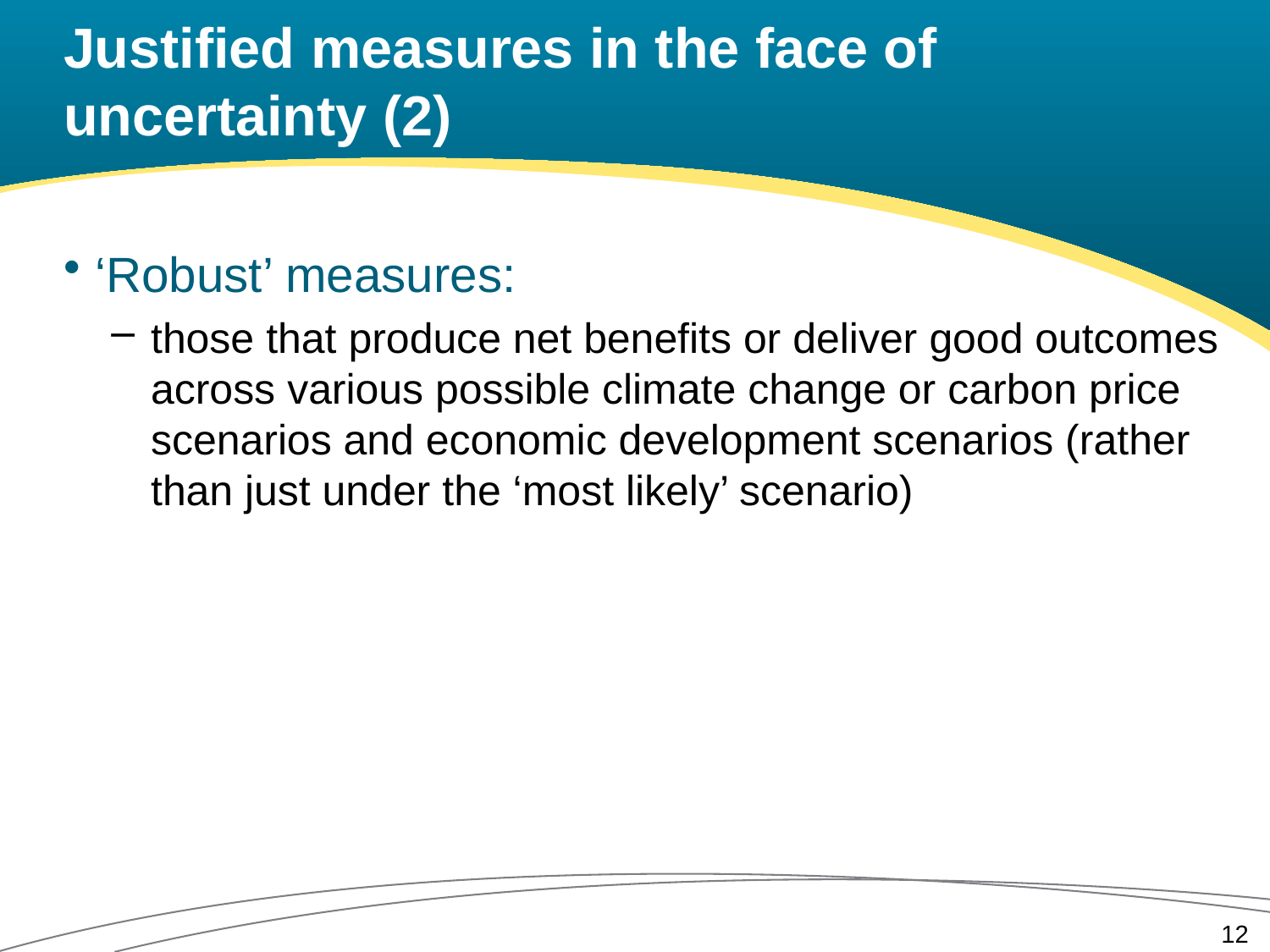

# Justified measures in the face of uncertainty (2)
‘Robust’ measures:
those that produce net benefits or deliver good outcomes across various possible climate change or carbon price scenarios and economic development scenarios (rather than just under the ‘most likely’ scenario)
12